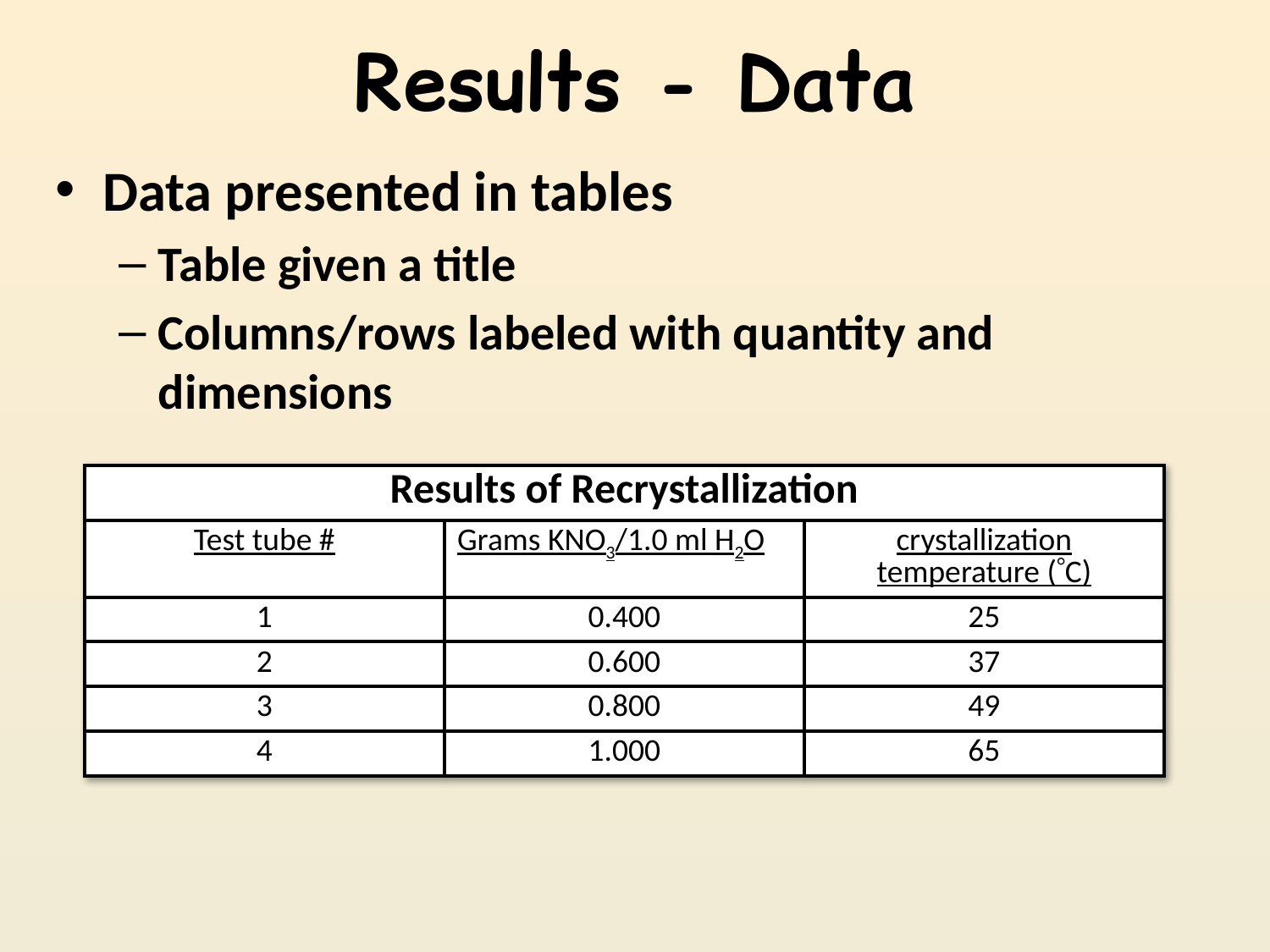

# Results - Data
Data presented in tables
Table given a title
Columns/rows labeled with quantity and dimensions

| Results of Recrystallization |  |  |
| --- | --- | --- |
| Test tube # | Grams KNO3/1.0 ml H2O | crystallization temperature (°C) |
| 1 | 0.400 | 25 |
| 2 | 0.600 | 37 |
| 3 | 0.800 | 49 |
| 4 | 1.000 | 65 |